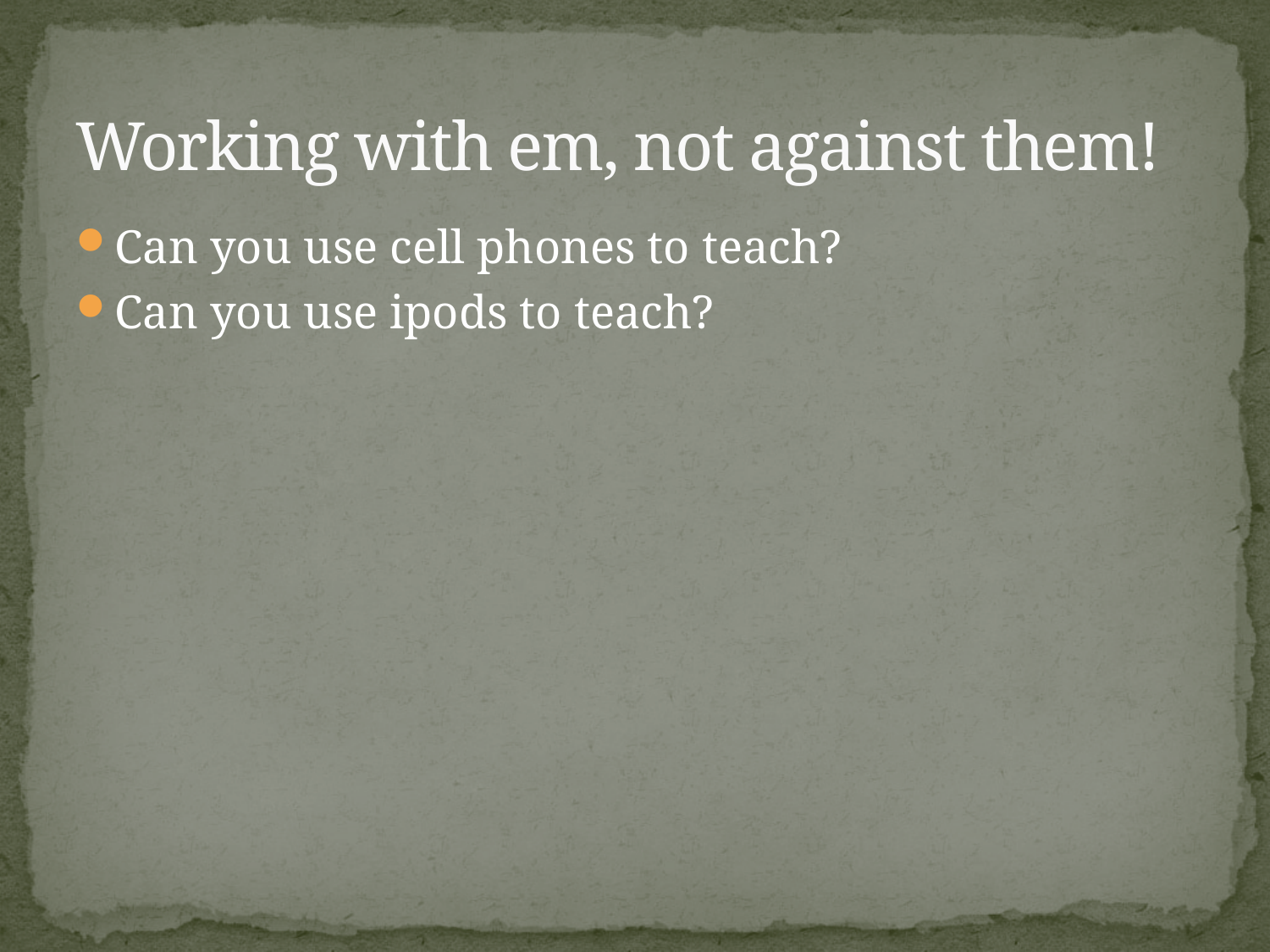

# Working with em, not against them!
Can you use cell phones to teach?
Can you use ipods to teach?